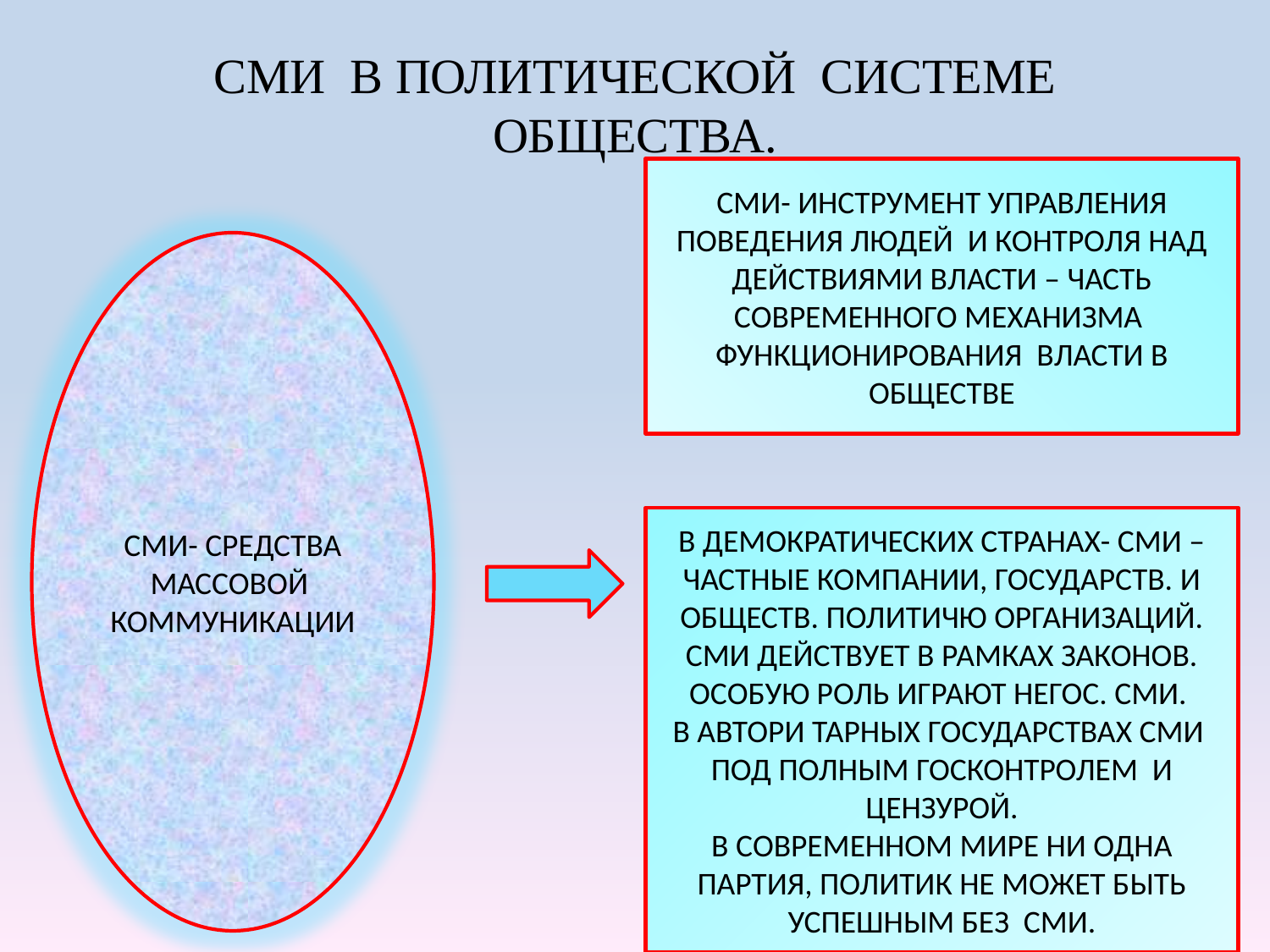

# СМИ  В ПОЛИТИЧЕСКОЙ  СИСТЕМЕ ОБЩЕСТВА.
СМИ- ИНСТРУМЕНТ УПРАВЛЕНИЯ ПОВЕДЕНИЯ ЛЮДЕЙ  И КОНТРОЛЯ НАД ДЕЙСТВИЯМИ ВЛАСТИ – ЧАСТЬ СОВРЕМЕННОГО МЕХАНИЗМА  ФУНКЦИОНИРОВАНИЯ  ВЛАСТИ В ОБЩЕСТВЕ
СМИ- СРЕДСТВА МАССОВОЙ  КОММУНИКАЦИИ
В ДЕМОКРАТИЧЕСКИХ СТРАНАХ- СМИ – ЧАСТНЫЕ КОМПАНИИ, ГОСУДАРСТВ. И ОБЩЕСТВ. ПОЛИТИЧЮ ОРГАНИЗАЦИЙ.
СМИ ДЕЙСТВУЕТ В РАМКАХ ЗАКОНОВ. ОСОБУЮ РОЛЬ ИГРАЮТ НЕГОС. СМИ.
В АВТОРИ ТАРНЫХ ГОСУДАРСТВАХ СМИ  ПОД ПОЛНЫМ ГОСКОНТРОЛЕМ  И ЦЕНЗУРОЙ.
В СОВРЕМЕННОМ МИРЕ НИ ОДНА ПАРТИЯ, ПОЛИТИК НЕ МОЖЕТ БЫТЬ УСПЕШНЫМ БЕЗ  СМИ.